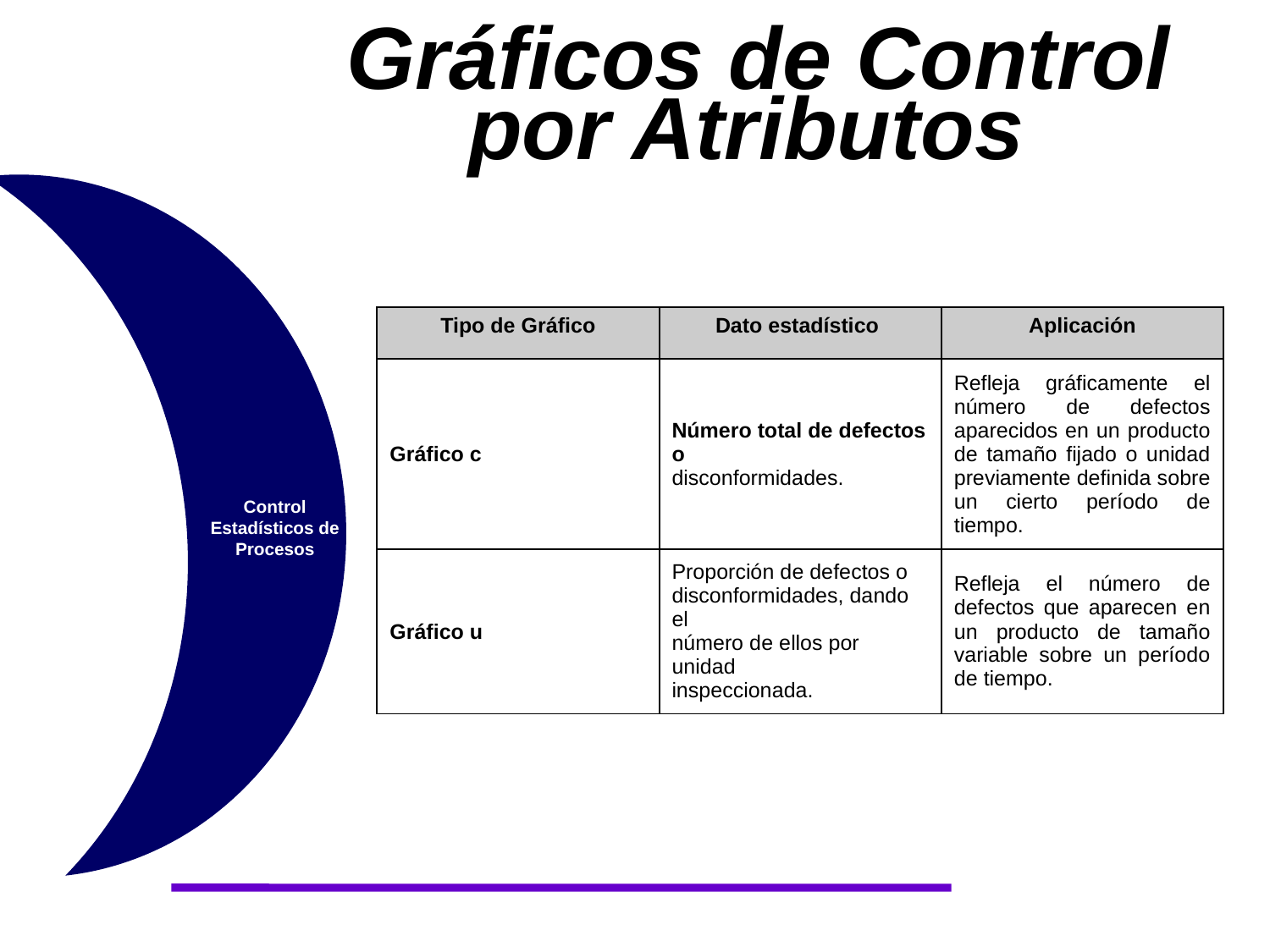

Gráficos de Control por Atributos

| Tipo de Gráfico | Dato estadístico | Aplicación |
| --- | --- | --- |
| Gráfico c | Número total de defectos o disconformidades. | Refleja gráficamente el número de defectos aparecidos en un producto de tamaño fijado o unidad previamente definida sobre un cierto período de tiempo. |
| Gráfico u | Proporción de defectos o disconformidades, dando el número de ellos por unidad inspeccionada. | Refleja el número de defectos que aparecen en un producto de tamaño variable sobre un período de tiempo. |
Control Estadísticos de Procesos